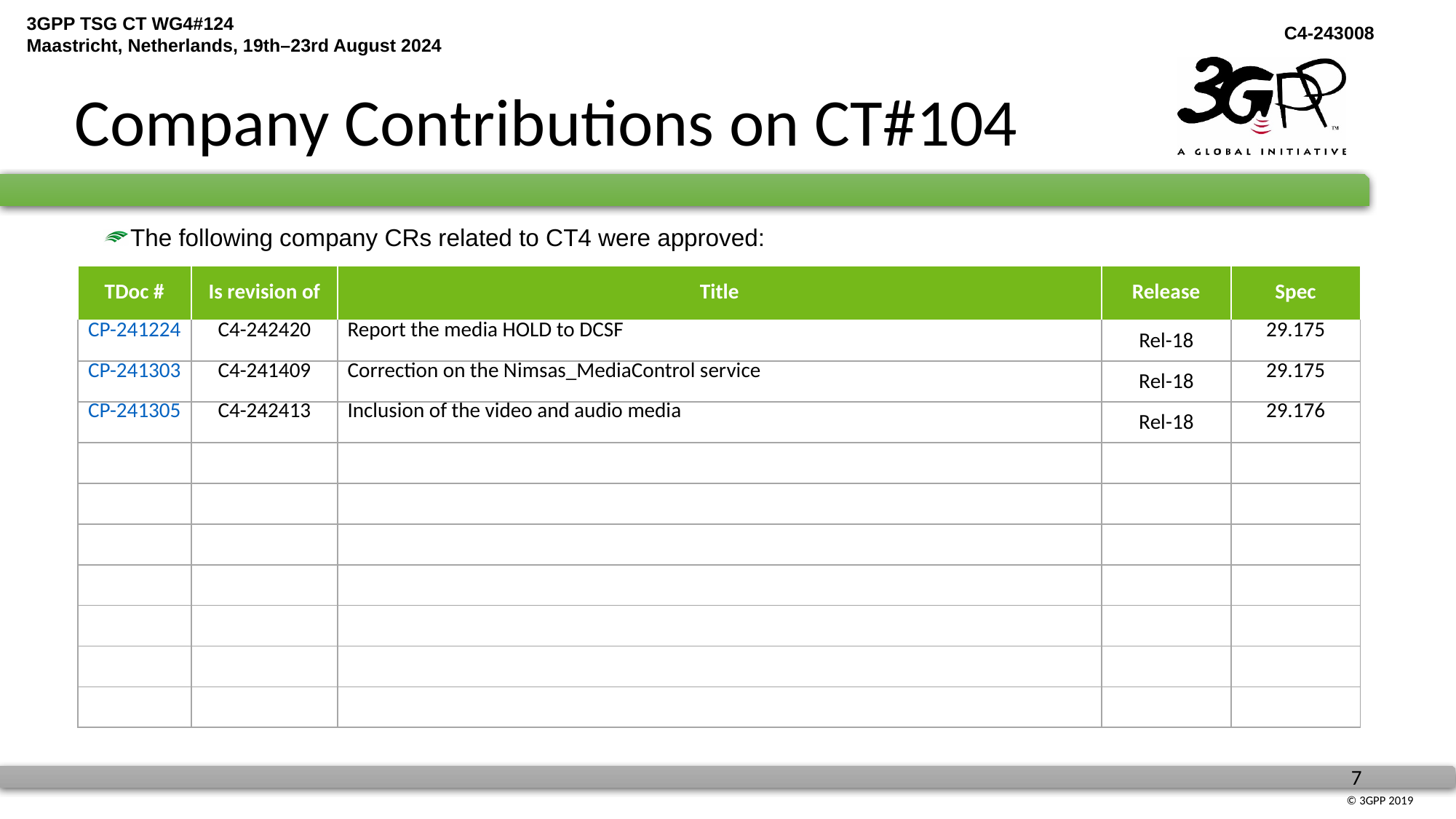

# Company Contributions on CT#104
The following company CRs related to CT4 were approved:

| TDoc # | Is revision of | Title | Release | Spec |
| --- | --- | --- | --- | --- |
| CP-241224 | C4-242420 | Report the media HOLD to DCSF | Rel-18 | 29.175 |
| CP-241303 | C4-241409 | Correction on the Nimsas\_MediaControl service | Rel-18 | 29.175 |
| CP-241305 | C4-242413 | Inclusion of the video and audio media | Rel-18 | 29.176 |
|  |  |  |  |  |
|  |  |  |  |  |
|  |  |  |  |  |
|  |  |  |  |  |
|  |  |  |  |  |
|  |  |  |  |  |
|  |  |  |  |  |